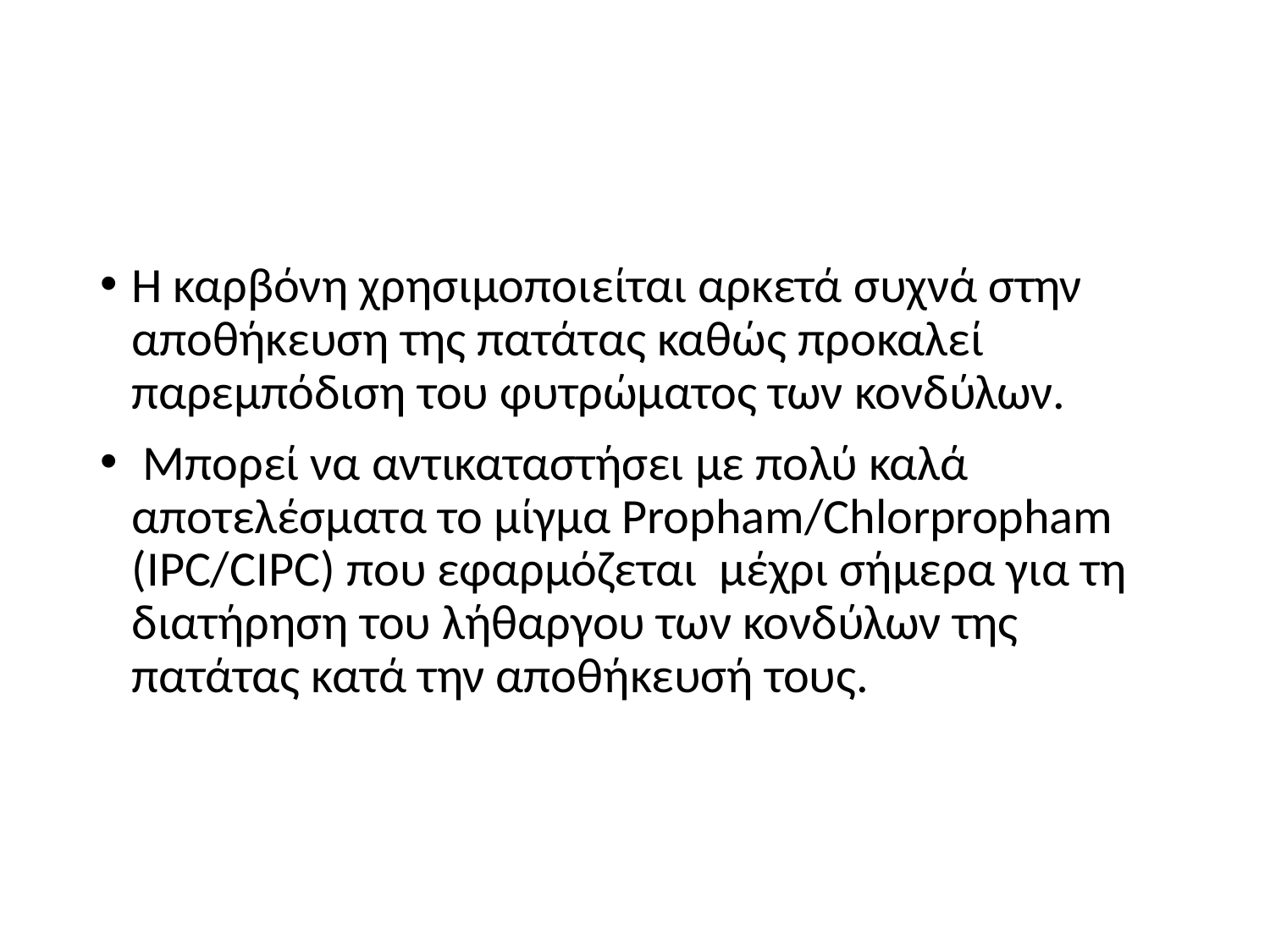

#
Η καρβόνη χρησιμοποιείται αρκετά συχνά στην αποθήκευση της πατάτας καθώς προκαλεί  παρεμπόδιση του φυτρώματος των κονδύλων.
 Μπορεί να αντικαταστήσει με πολύ καλά αποτελέσματα το μίγμα Propham/Chlorpropham (IPC/CIPC) που εφαρμόζεται  μέχρι σήμερα για τη διατήρηση του λήθαργου των κονδύλων της πατάτας κατά την αποθήκευσή τους.